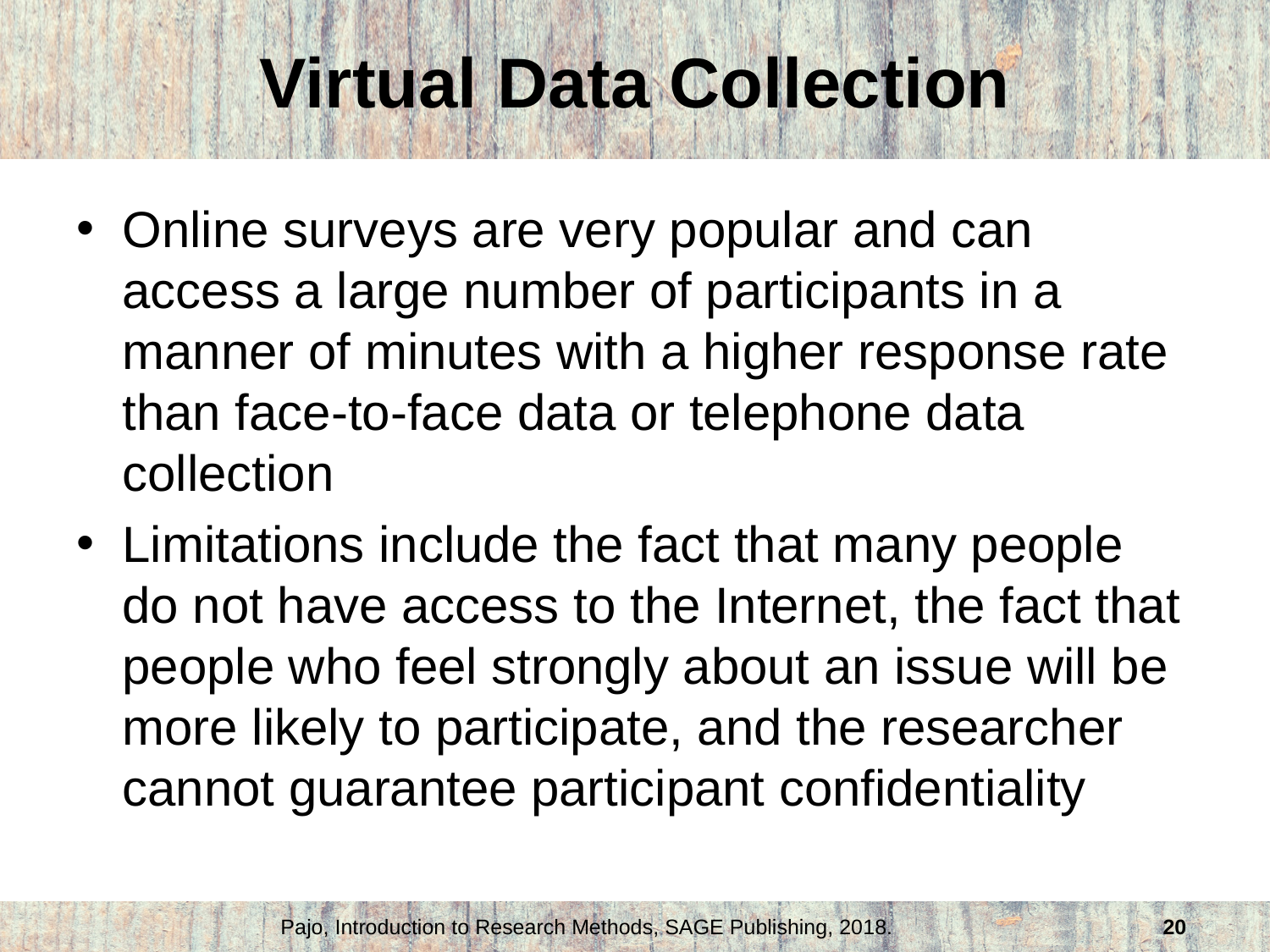

# Virtual Data Collection
Online surveys are very popular and can access a large number of participants in a manner of minutes with a higher response rate than face-to-face data or telephone data collection
Limitations include the fact that many people do not have access to the Internet, the fact that people who feel strongly about an issue will be more likely to participate, and the researcher cannot guarantee participant confidentiality
Pajo, Introduction to Research Methods, SAGE Publishing, 2018.
20